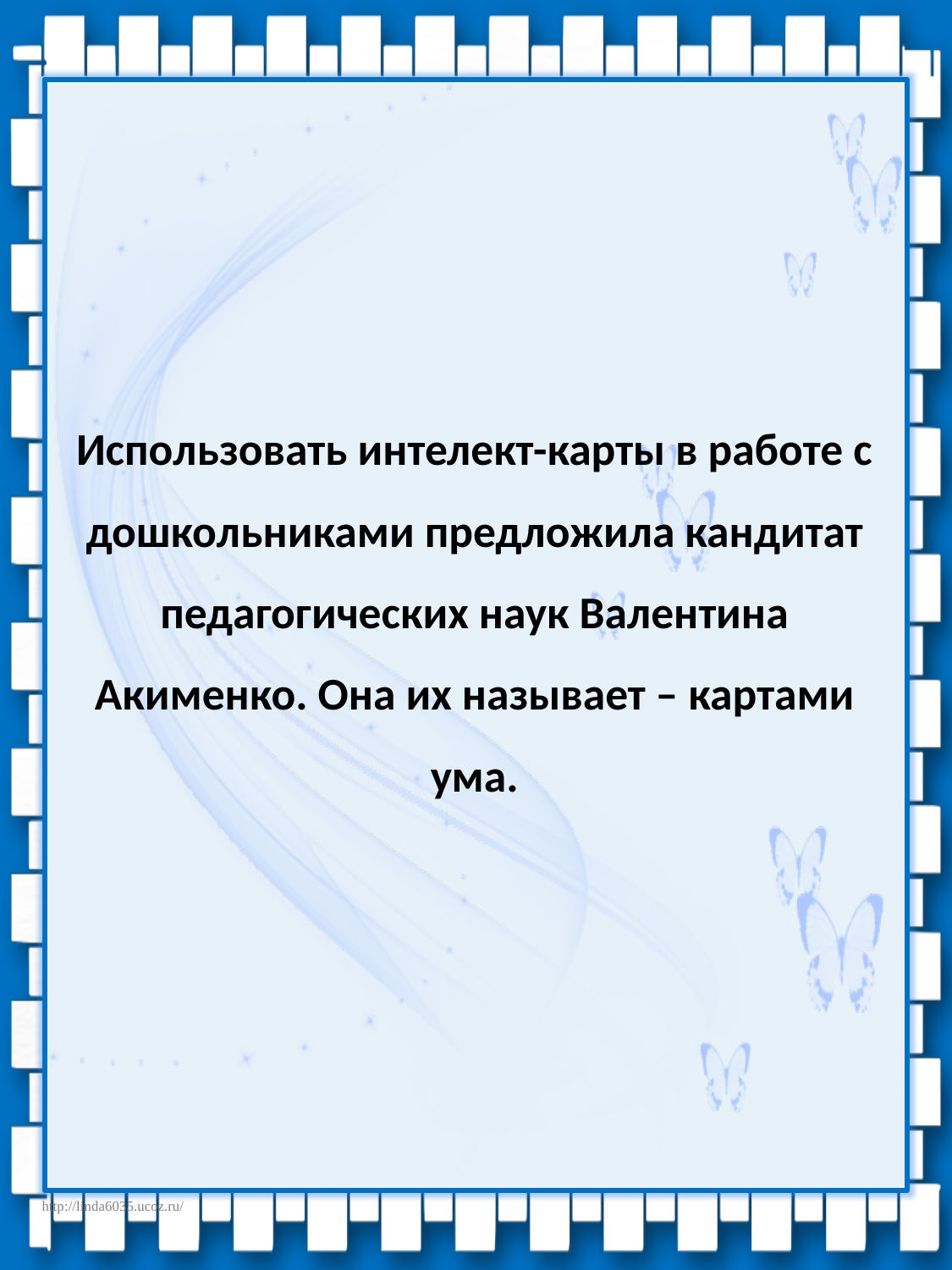

# Использовать интелект-карты в работе с дошкольниками предложила кандитат педагогических наук Валентина Акименко. Она их называет – картами ума.